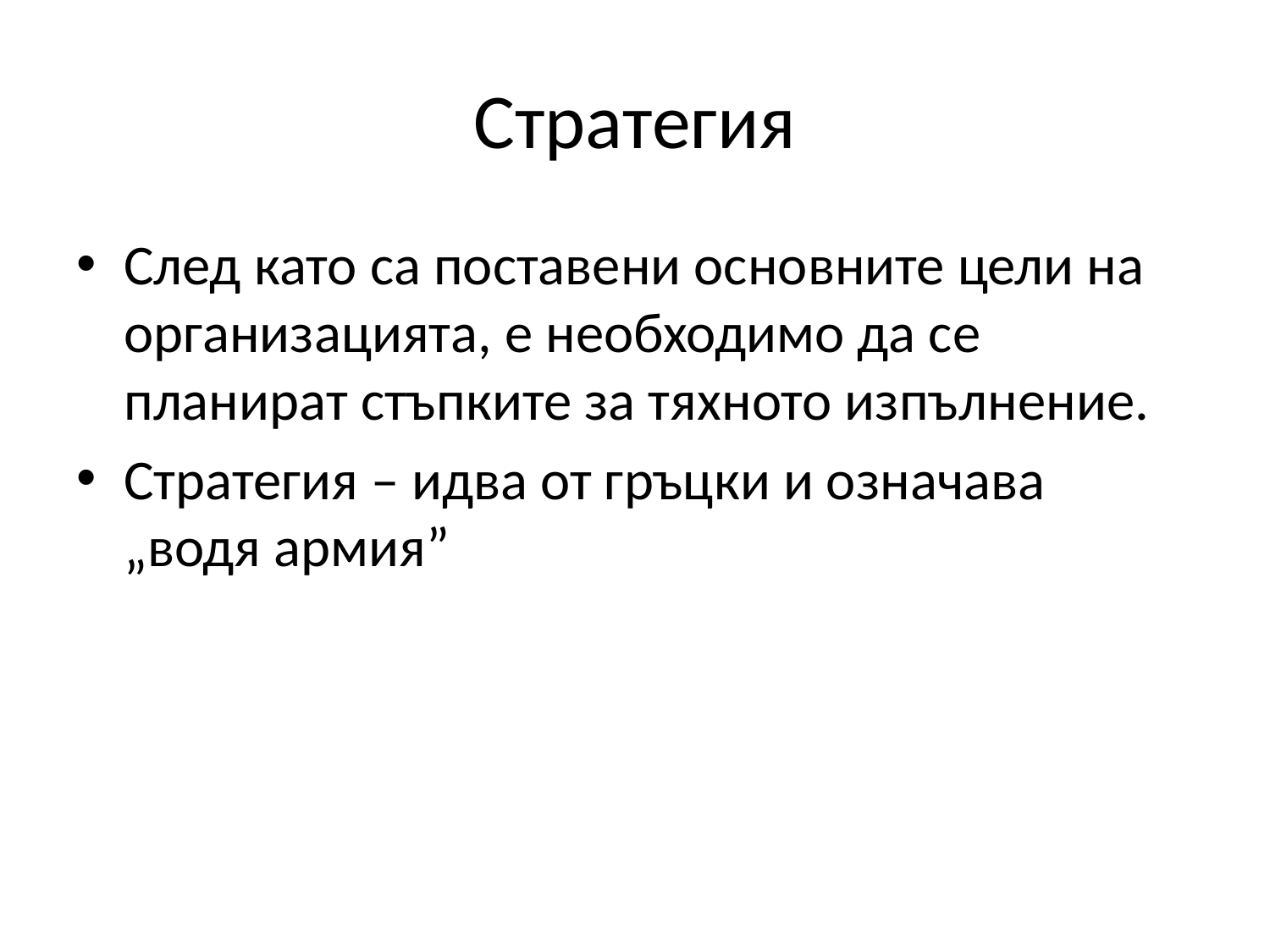

# Стратегия
След като са поставени основните цели на организацията, е необходимо да се планират стъпките за тяхното изпълнение.
Стратегия – идва от гръцки и означава „водя армия”